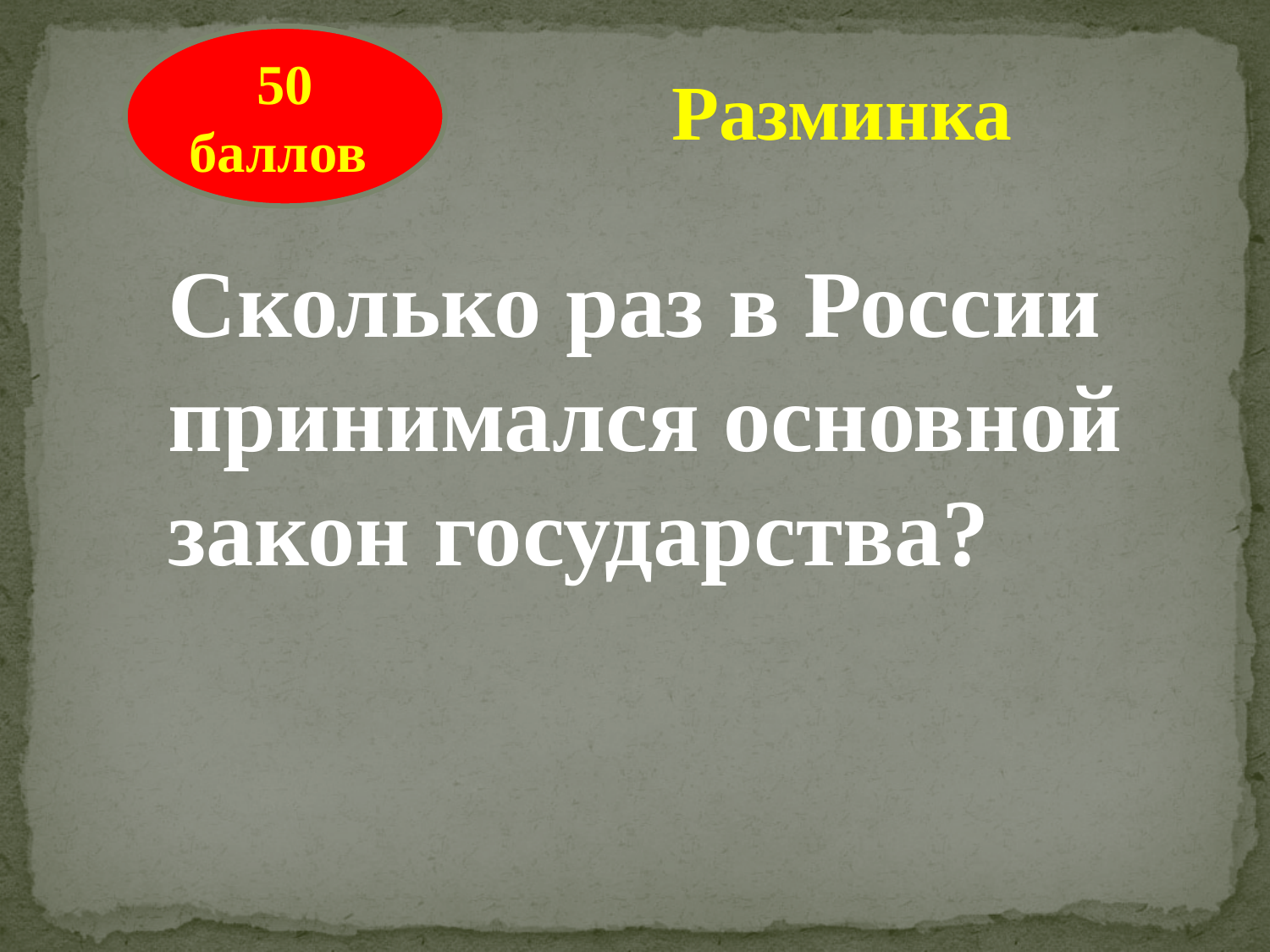

50 баллов
Разминка

Сколько раз в России принимался основной закон государства?